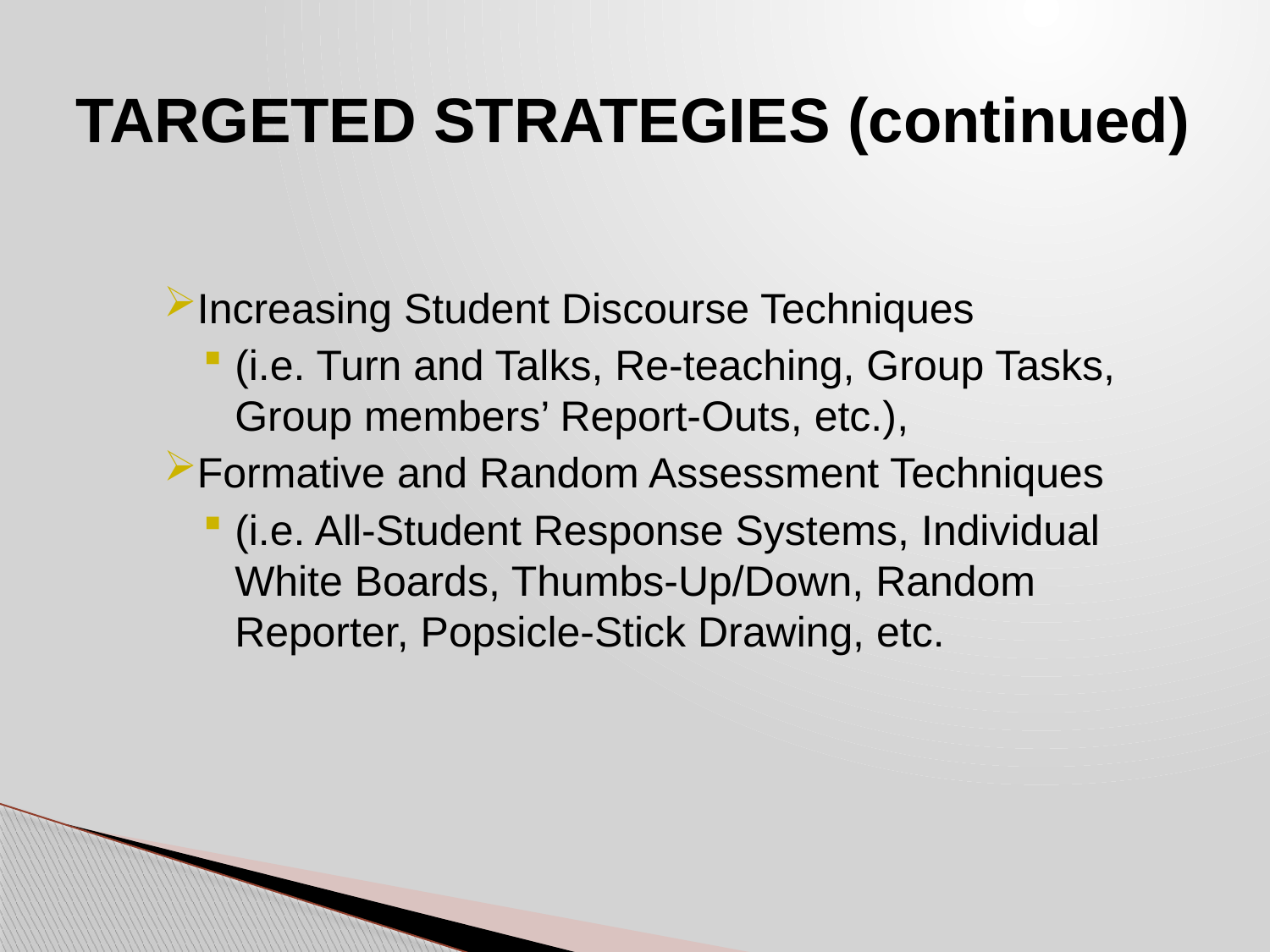

# TARGETED STRATEGIES (continued)
Increasing Student Discourse Techniques
(i.e. Turn and Talks, Re-teaching, Group Tasks, Group members’ Report-Outs, etc.),
Formative and Random Assessment Techniques
(i.e. All-Student Response Systems, Individual White Boards, Thumbs-Up/Down, Random Reporter, Popsicle-Stick Drawing, etc.